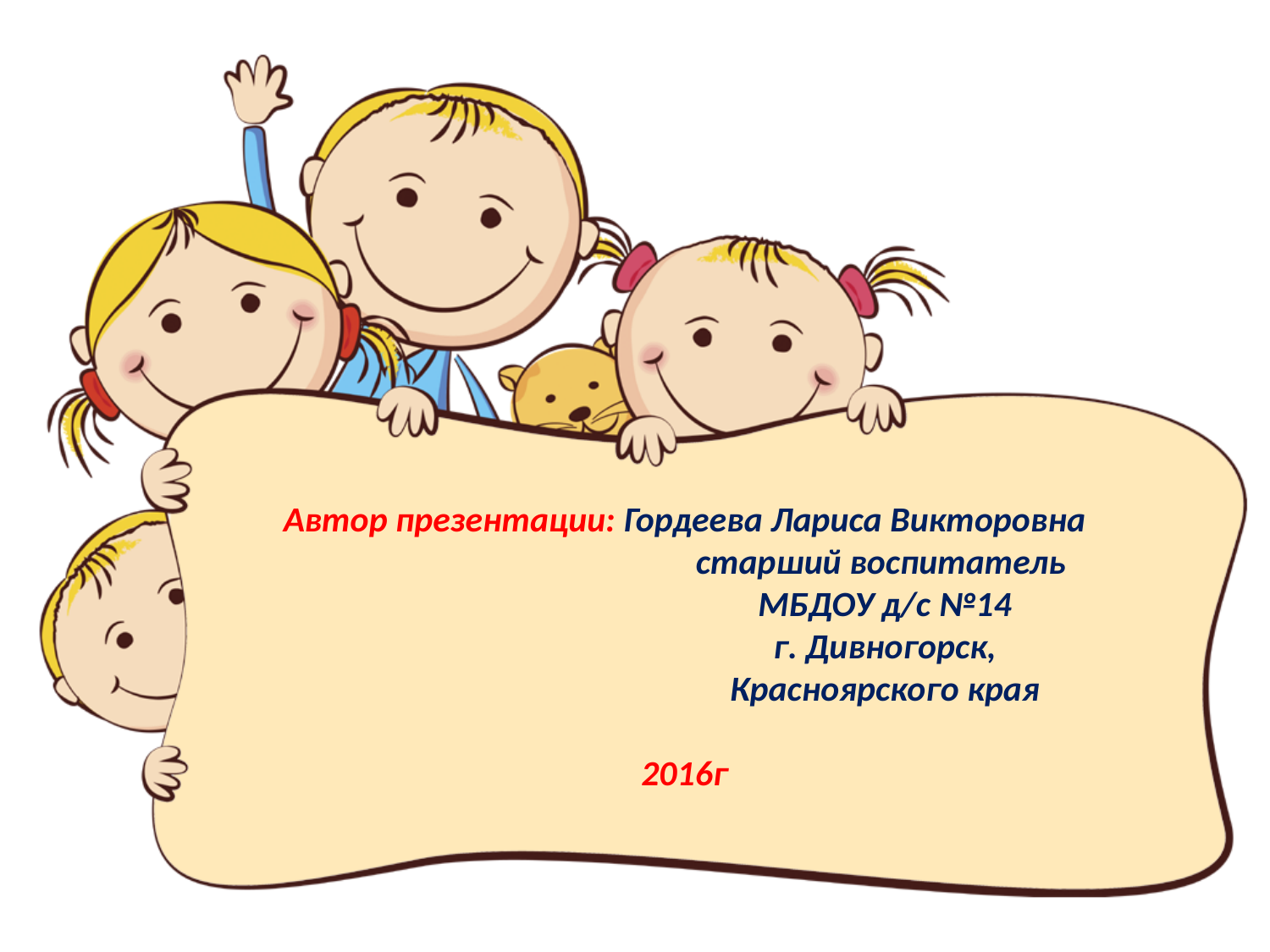

# Автор презентации: Гордеева Лариса Викторовна старший воспитатель МБДОУ д/с №14 г. Дивногорск, Красноярского края 2016г